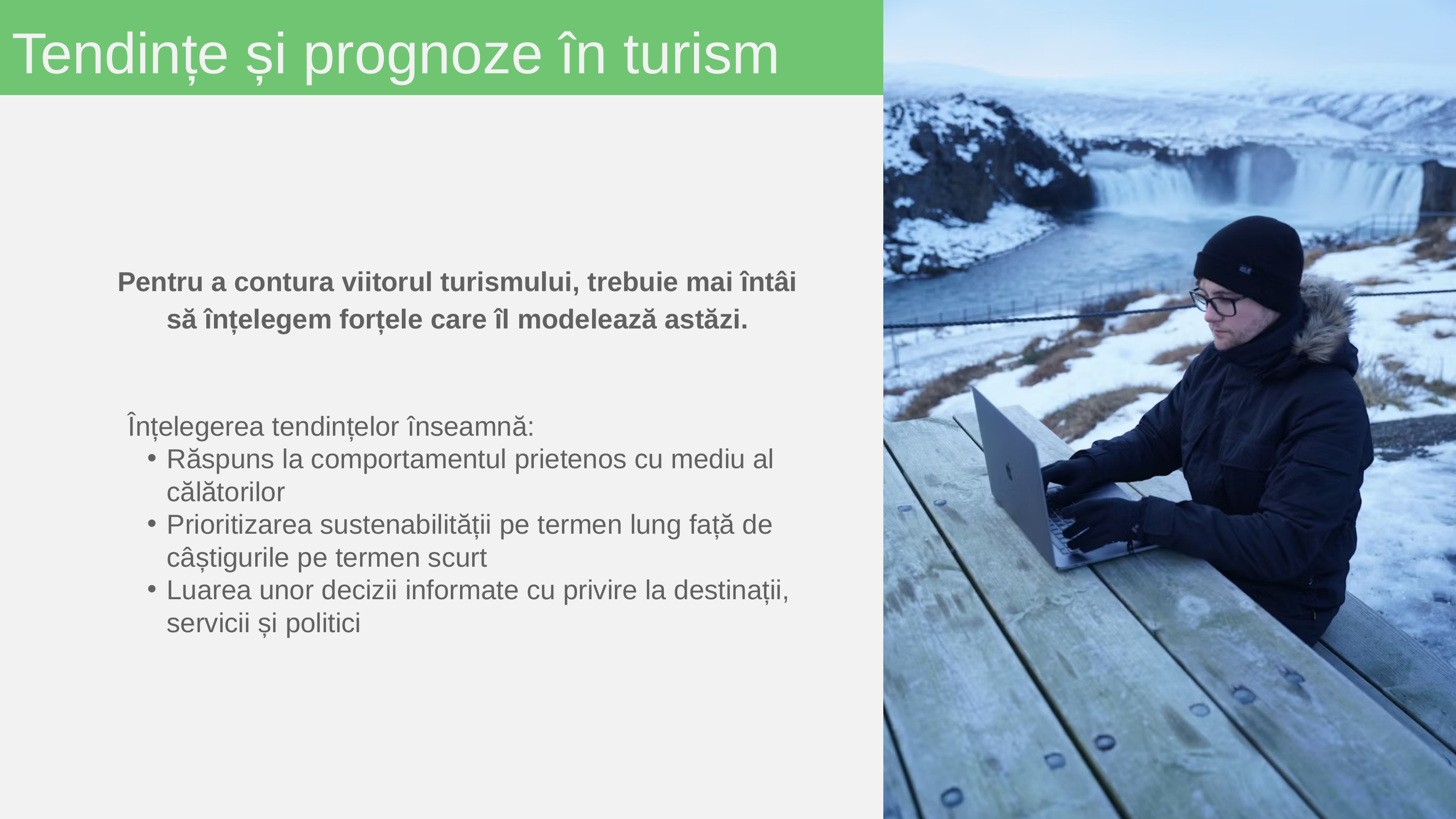

Tendințe și prognoze în turism
Pentru a contura viitorul turismului, trebuie mai întâi să înțelegem forțele care îl modelează astăzi.
Înțelegerea tendințelor înseamnă:
Răspuns la comportamentul prietenos cu mediu al călătorilor
Prioritizarea sustenabilității pe termen lung față de câștigurile pe termen scurt
Luarea unor decizii informate cu privire la destinații, servicii și politici